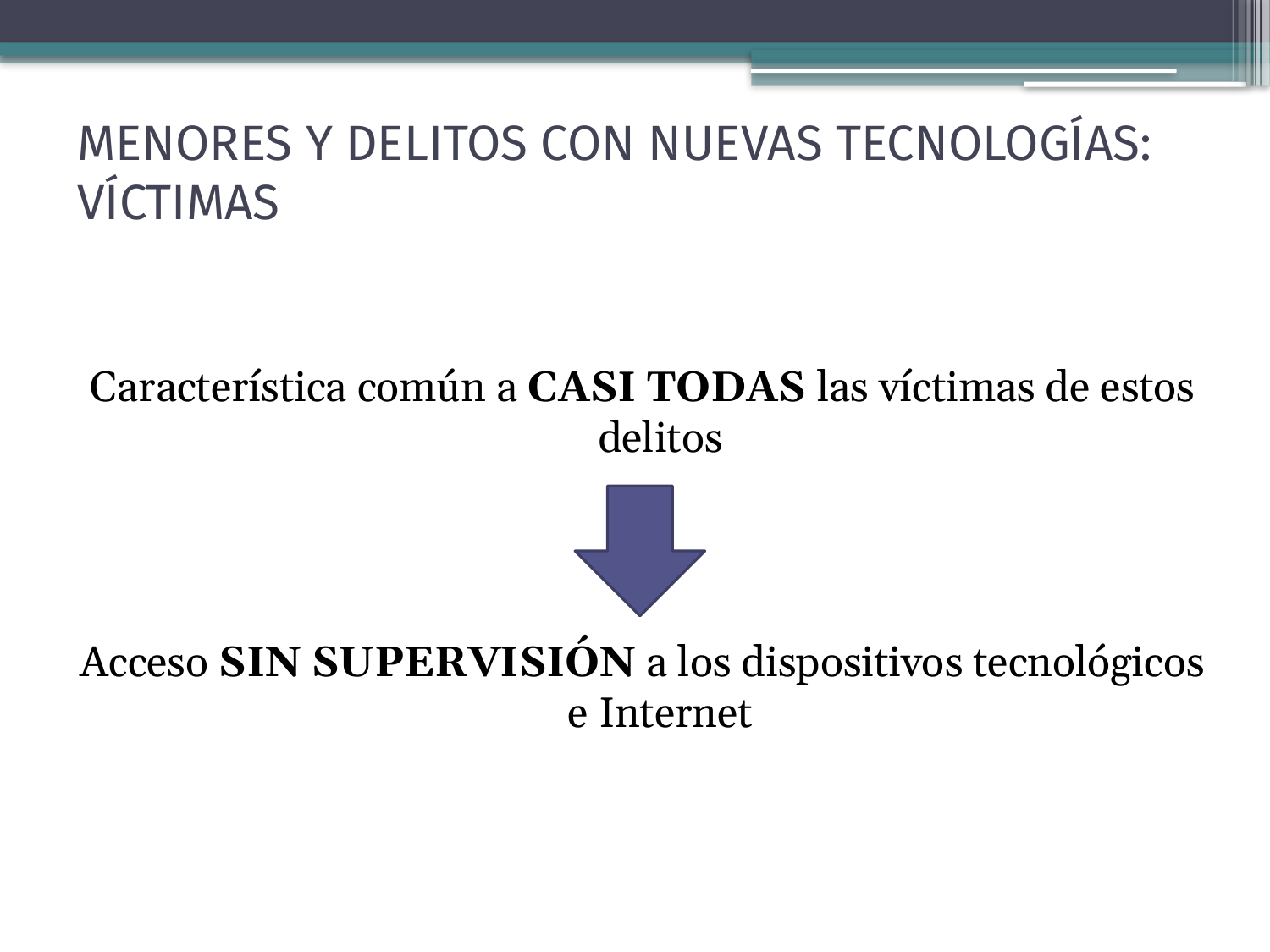

# MENORES Y DELITOS CON NUEVAS TECNOLOGÍAS: VÍCTIMAS

Característica común a CASI TODAS las víctimas de estos delitos

Acceso SIN SUPERVISIÓN a los dispositivos tecnológicos e Internet